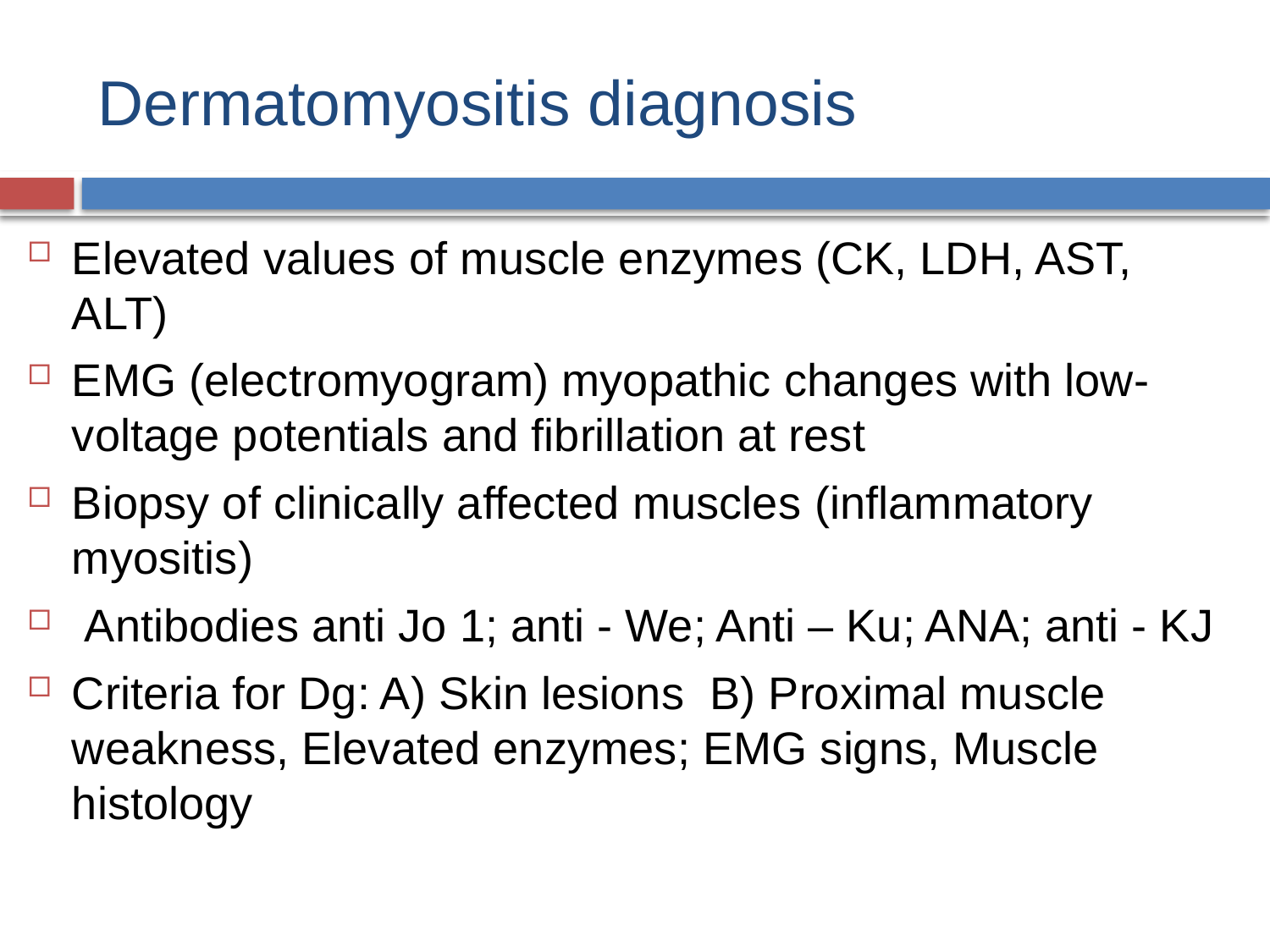

# Dermatomyositis diagnosis
Elevated values ​​of muscle enzymes (CK, LDH, AST, ALT)
EMG (electromyogram) myopathic changes with low-voltage potentials and fibrillation at rest
Biopsy of clinically affected muscles (inflammatory myositis)
 Antibodies anti Jo 1; anti - We; Anti – Ku; ANA; anti - KJ
Criteria for Dg: A) Skin lesions  B) Proximal muscle weakness, Elevated enzymes; EMG signs, Muscle histology